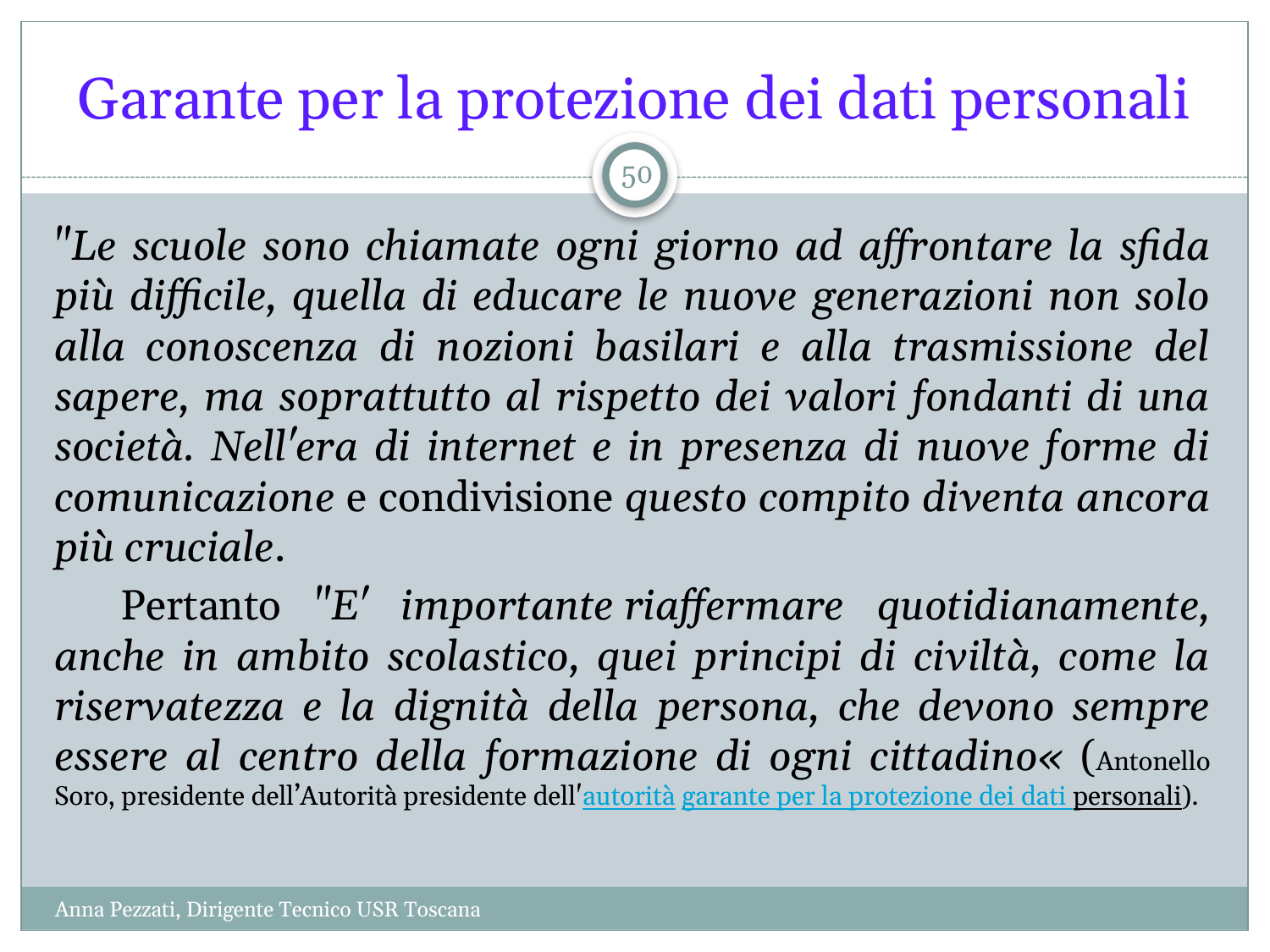

# Garante per la protezione dei dati personali
50
"Le scuole sono chiamate ogni giorno ad affrontare la sfida più difficile, quella di educare le nuove generazioni non solo alla conoscenza di nozioni basilari e alla trasmissione del sapere, ma soprattutto al rispetto dei valori fondanti di una società. Nell'era di internet e in presenza di nuove forme di comunicazione e condivisione questo compito diventa ancora più cruciale.
  Pertanto "E' importante riaffermare quotidianamente, anche in ambito scolastico, quei principi di civiltà, come la riservatezza e la dignità della persona, che devono sempre essere al centro della formazione di ogni cittadino« (Antonello Soro, presidente dell’Autorità presidente dell'autorità garante per la protezione dei dati personali).
Anna Pezzati, Dirigente Tecnico USR Toscana